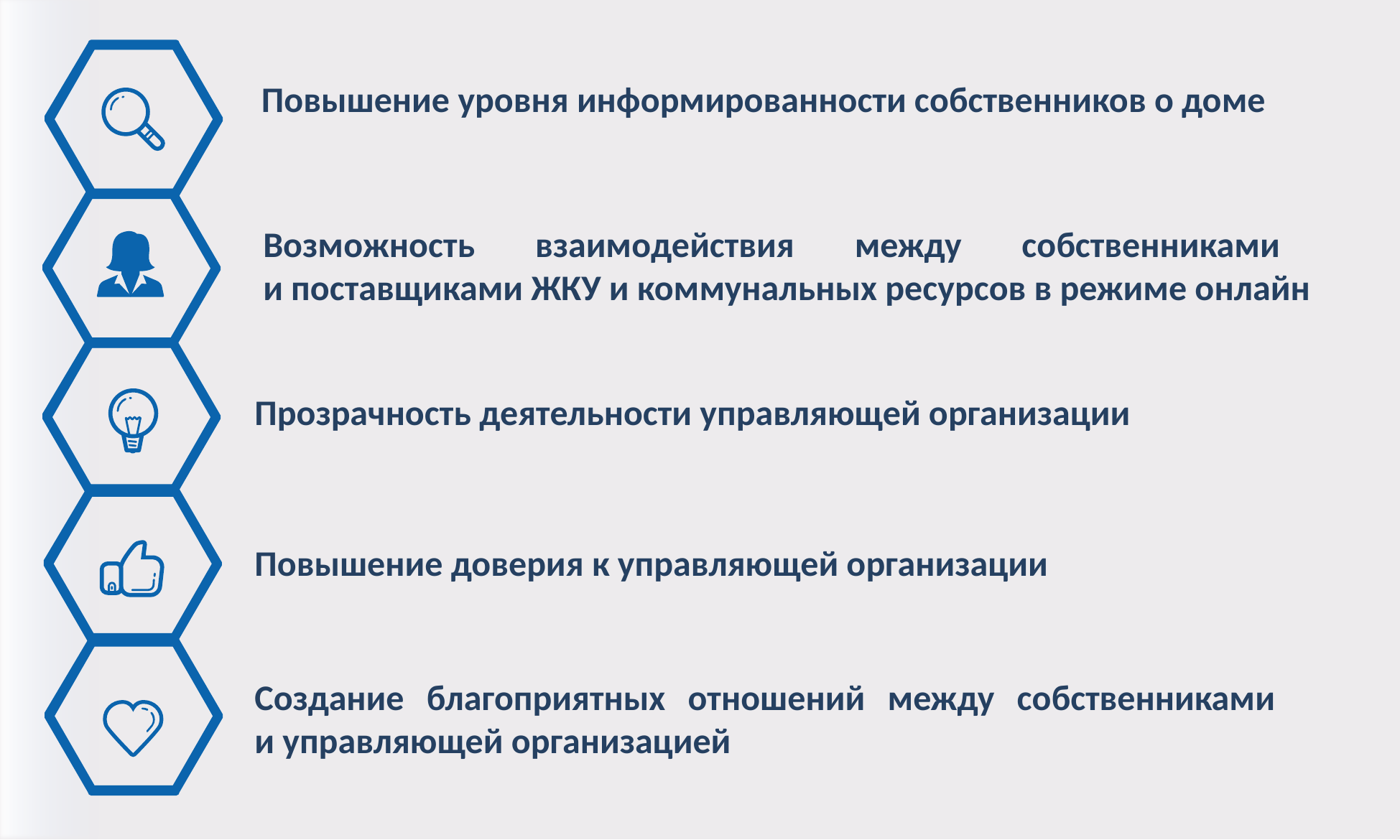

Повышение уровня информированности собственников о доме

Возможность взаимодействия между собственниками
и поставщиками ЖКУ и коммунальных ресурсов в режиме онлайн

Прозрачность деятельности управляющей организации

Повышение доверия к управляющей организации

Создание благоприятных отношений между собственниками
и управляющей организацией